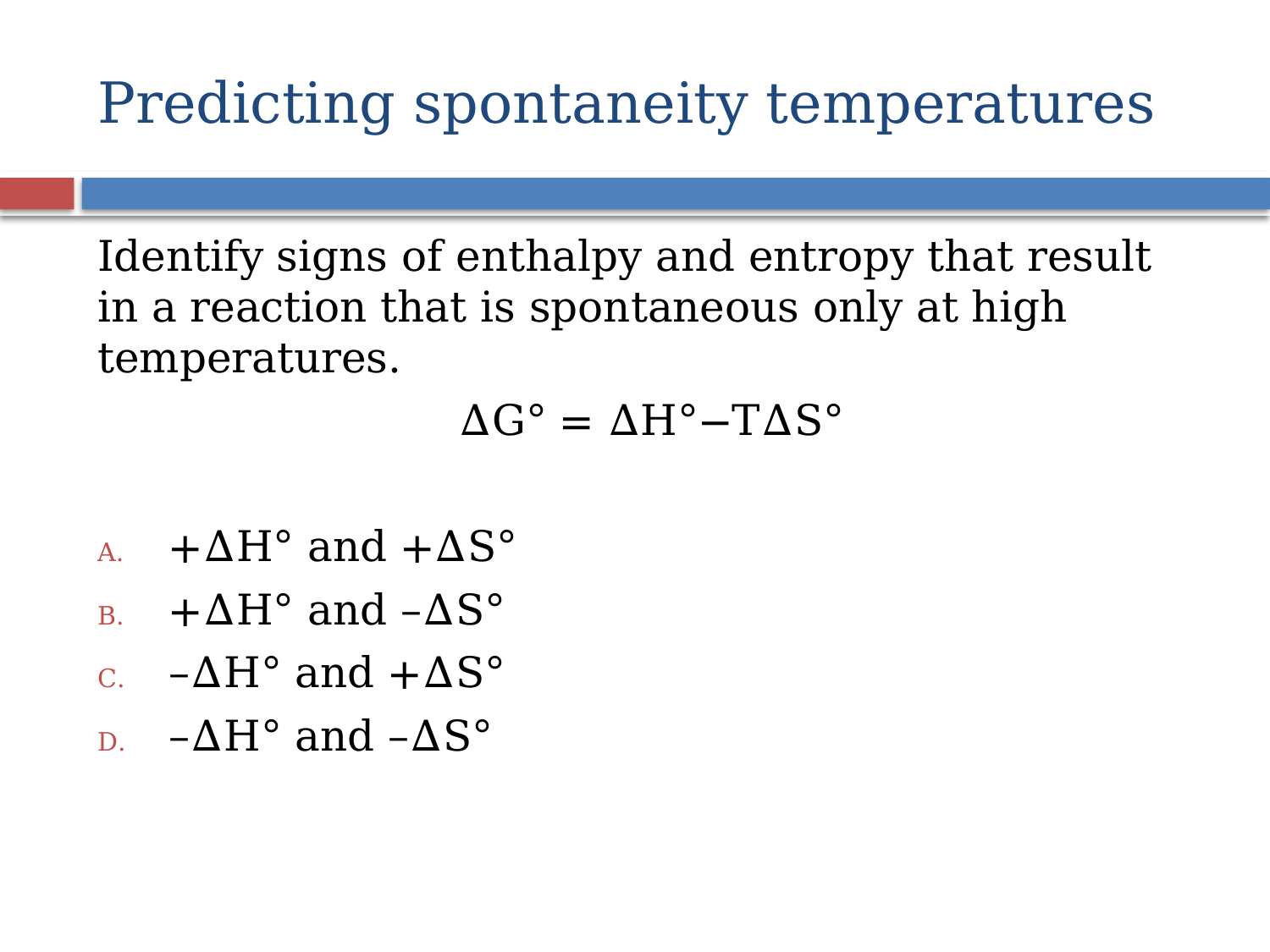

# Predicting spontaneity temperatures
Identify signs of enthalpy and entropy that result in a reaction that is spontaneous only at high temperatures.
ΔG° = ΔH°−TΔS°

+ΔH° and +ΔS°
+ΔH° and –ΔS°
–ΔH° and +ΔS°
–ΔH° and –ΔS°